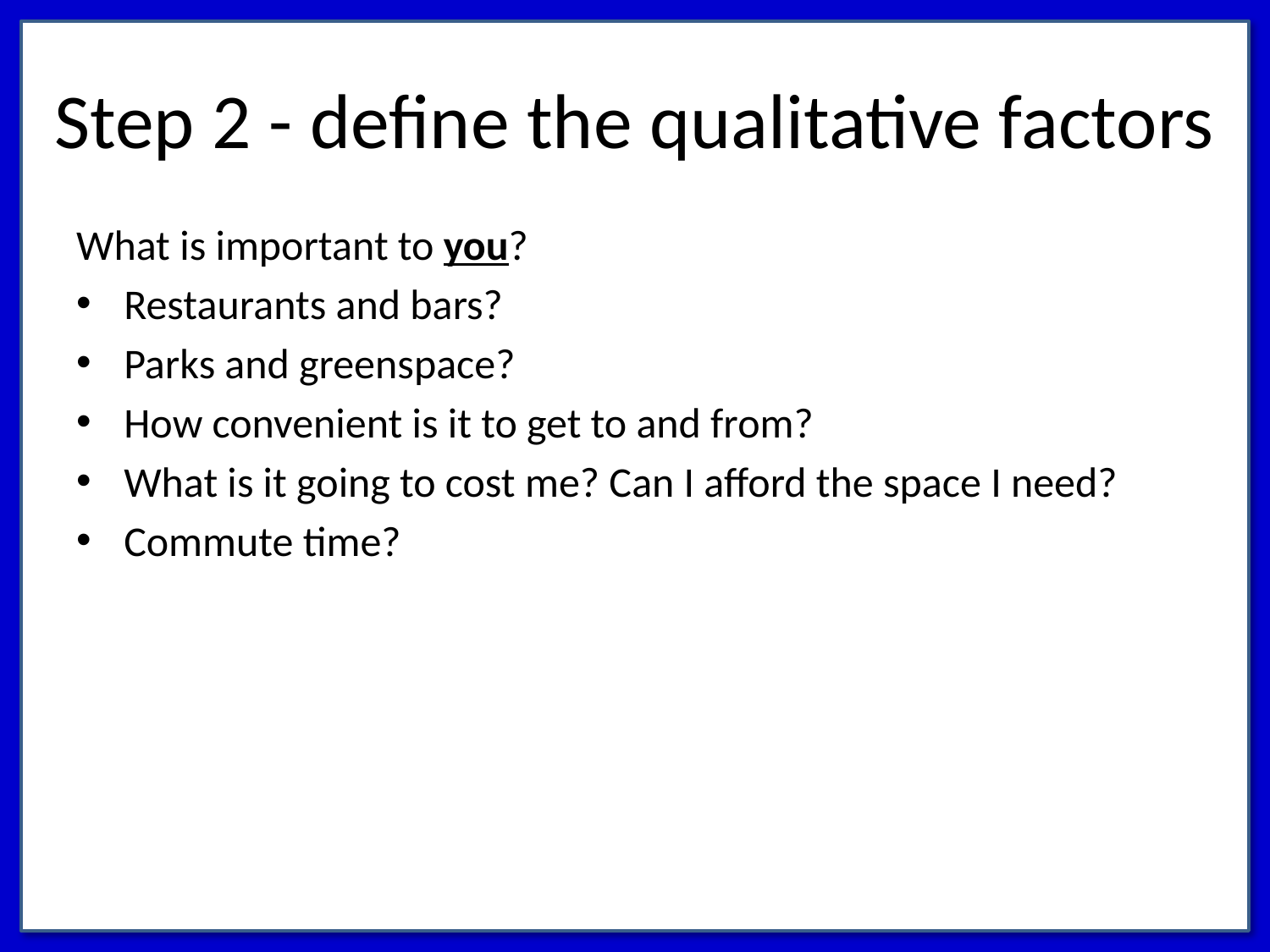

# Step 2 - define the qualitative factors
What is important to you?
Restaurants and bars?
Parks and greenspace?
How convenient is it to get to and from?
What is it going to cost me? Can I afford the space I need?
Commute time?